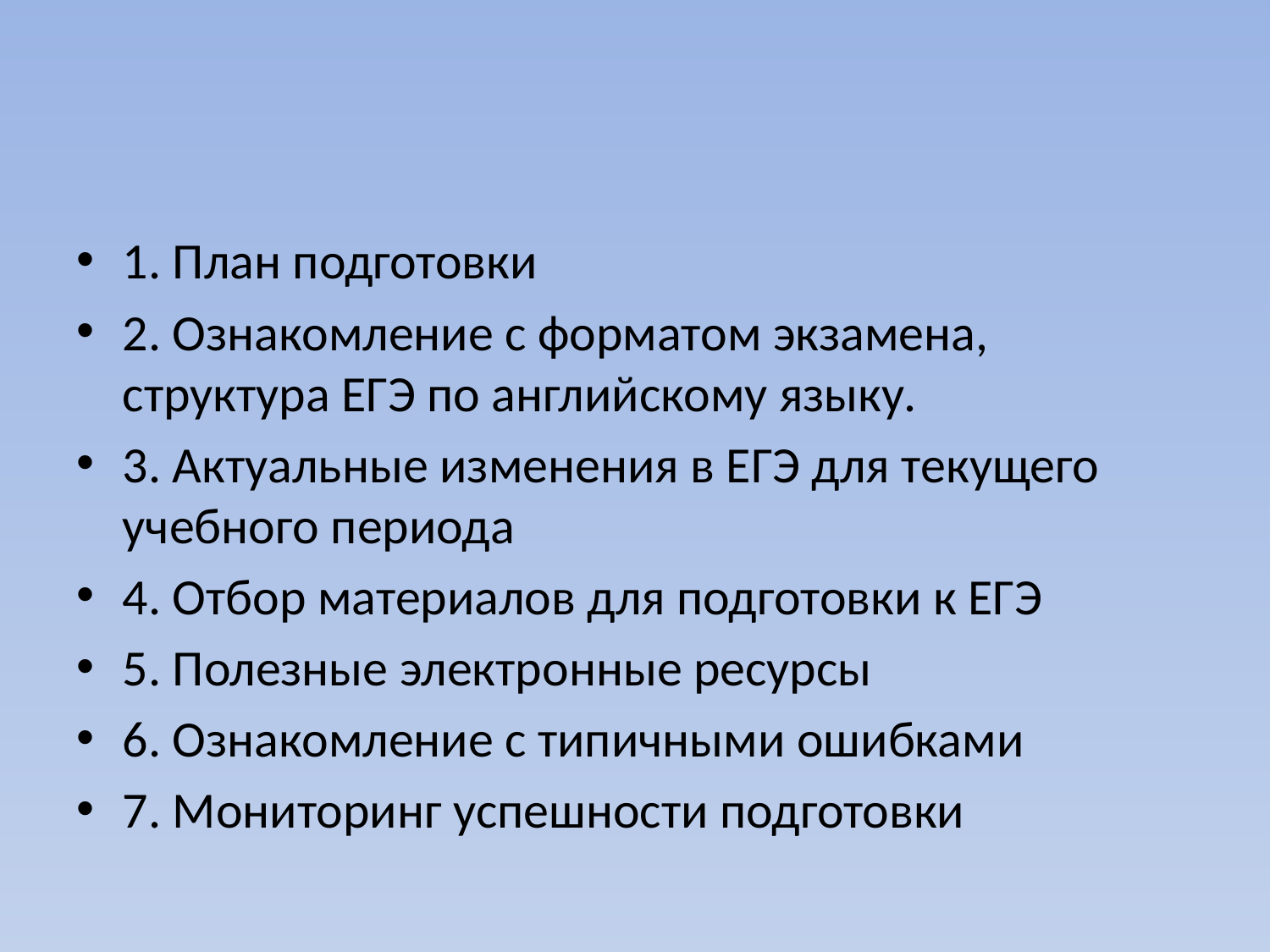

#
1. План подготовки
2. Ознакомление с форматом экзамена, структура ЕГЭ по английскому языку.
3. Актуальные изменения в ЕГЭ для текущего учебного периода
4. Отбор материалов для подготовки к ЕГЭ
5. Полезные электронные ресурсы
6. Ознакомление с типичными ошибками
7. Мониторинг успешности подготовки